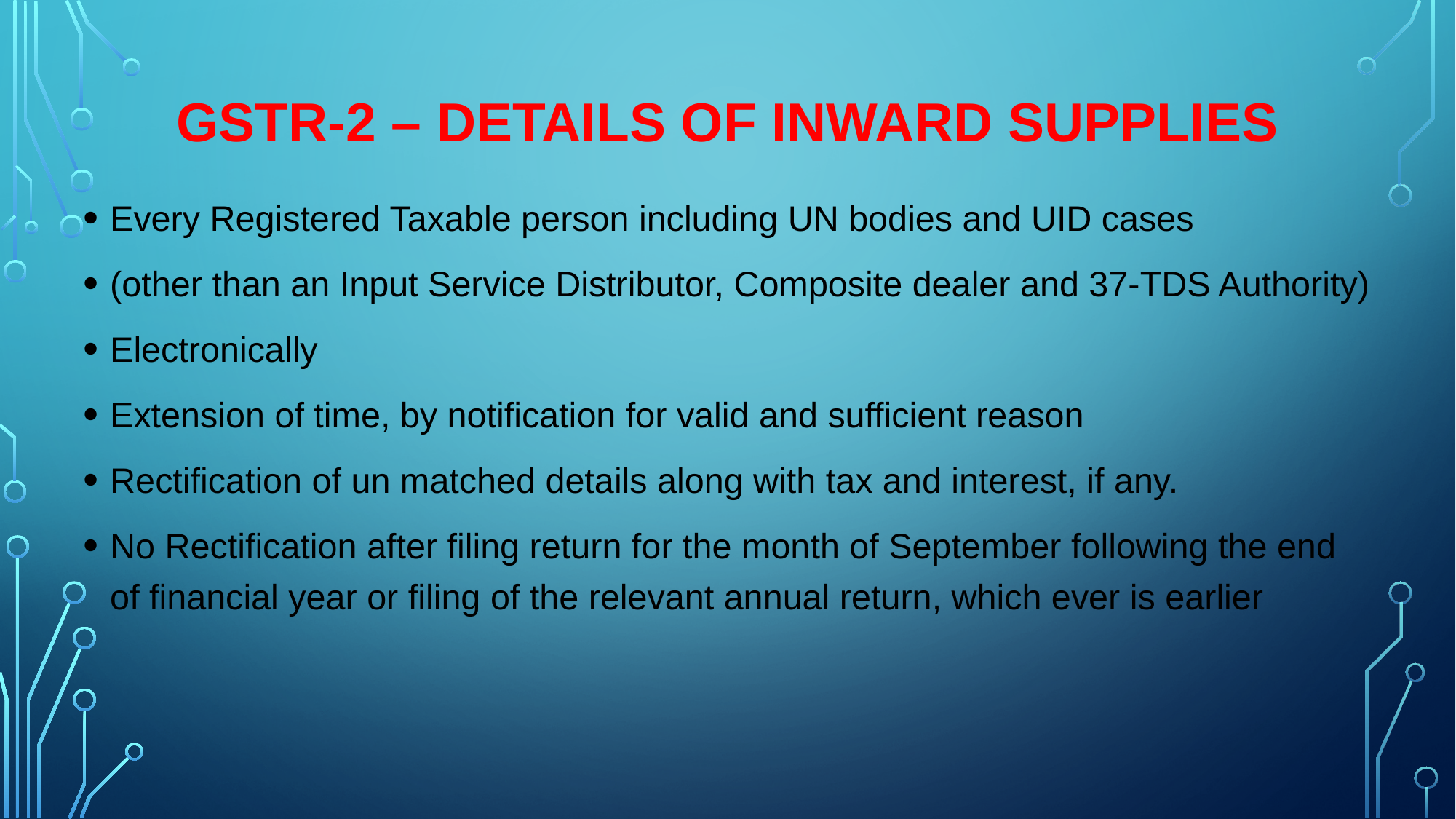

# GSTR-2 – Details of Inward Supplies
Every Registered Taxable person including UN bodies and UID cases
(other than an Input Service Distributor, Composite dealer and 37-TDS Authority)
Electronically
Extension of time, by notification for valid and sufficient reason
Rectification of un matched details along with tax and interest, if any.
No Rectification after filing return for the month of September following the end of financial year or filing of the relevant annual return, which ever is earlier